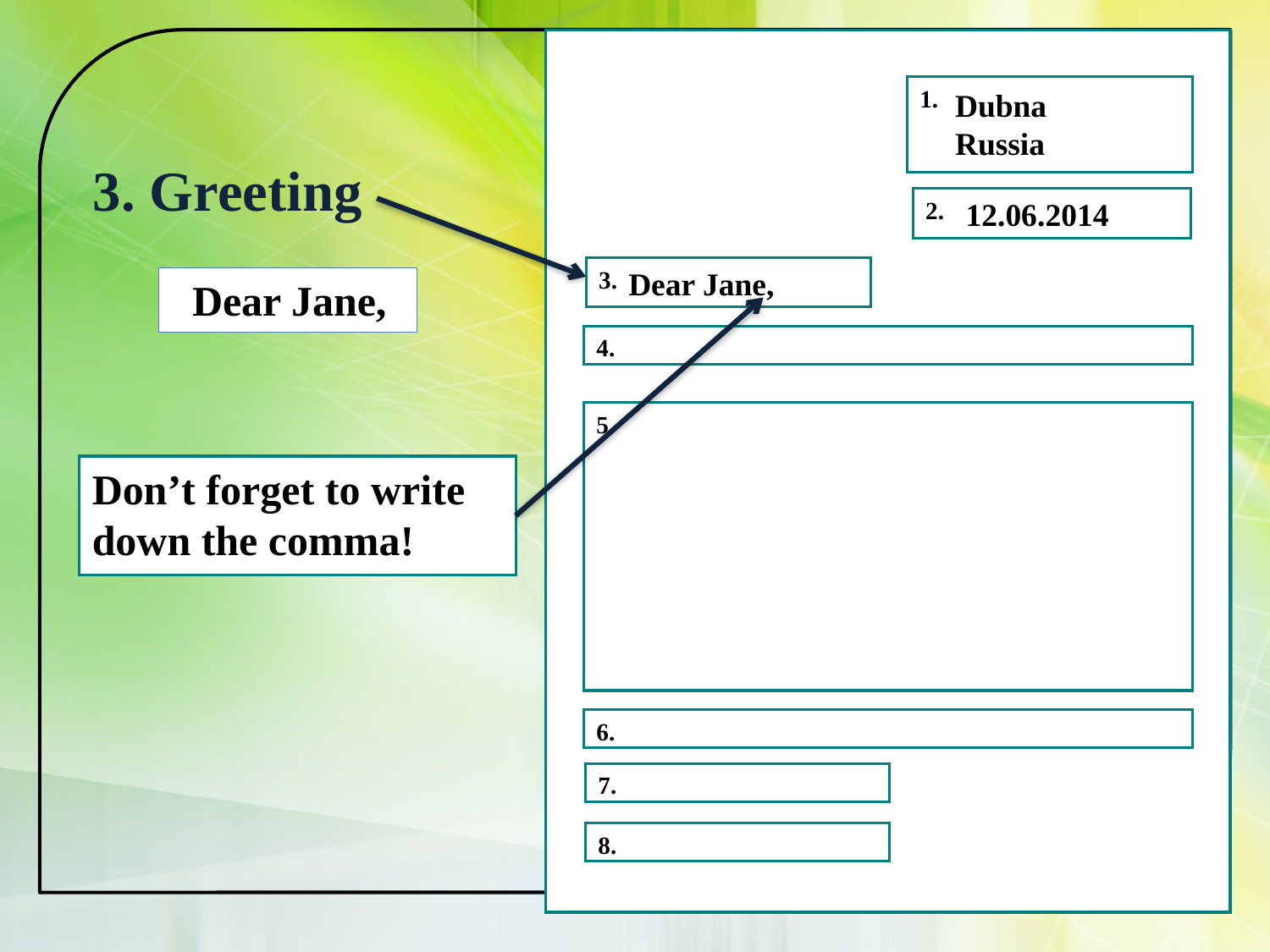

1.
2.
3.
4.
5.
6.
7.
8.

Dubna
Russia
3. Greeting
12.06.2014
Dear Jane,

Dear Jane,
Don’t forget to write down the comma!